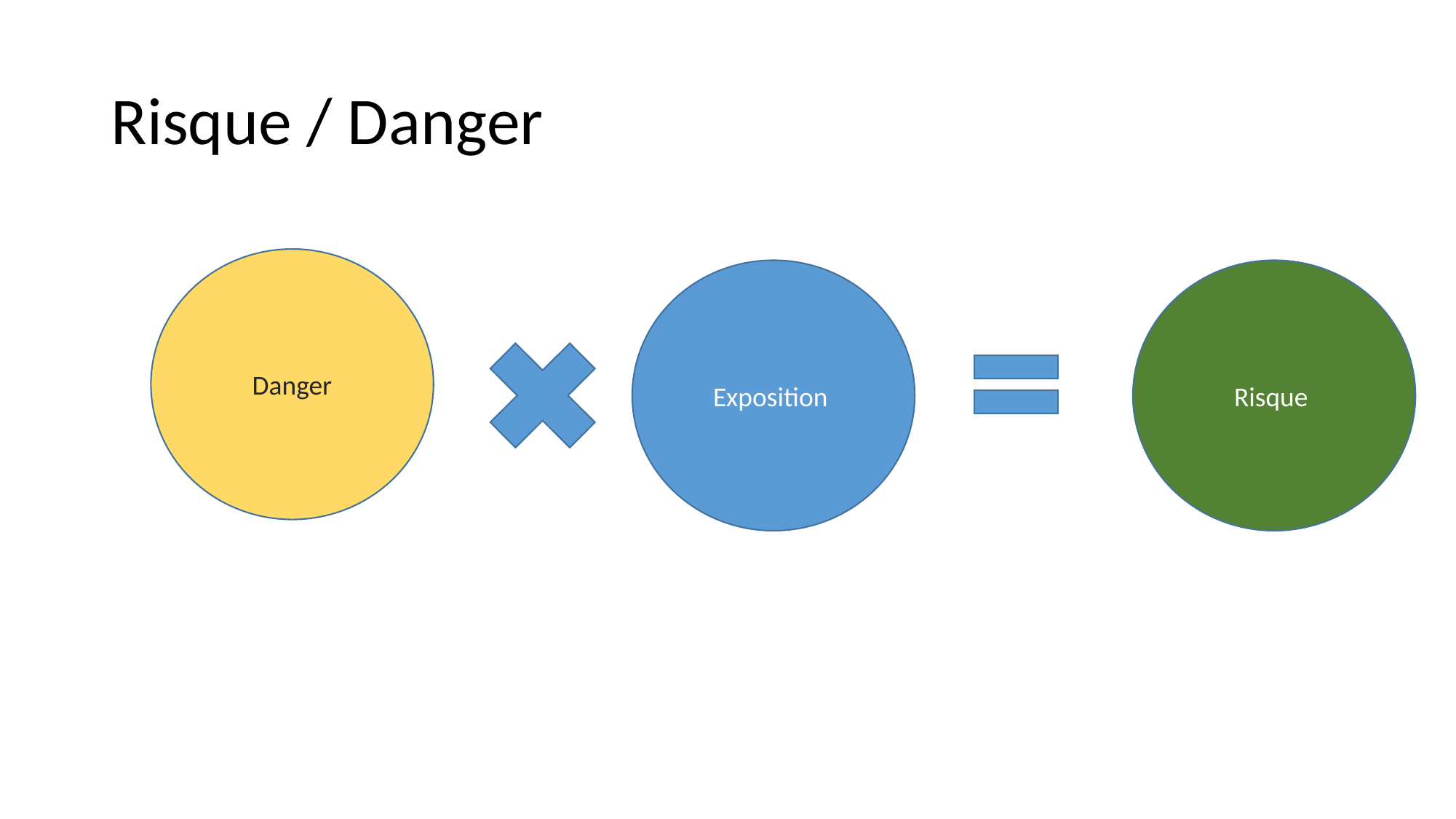

# Risque / Danger
Danger
Exposition
Risque